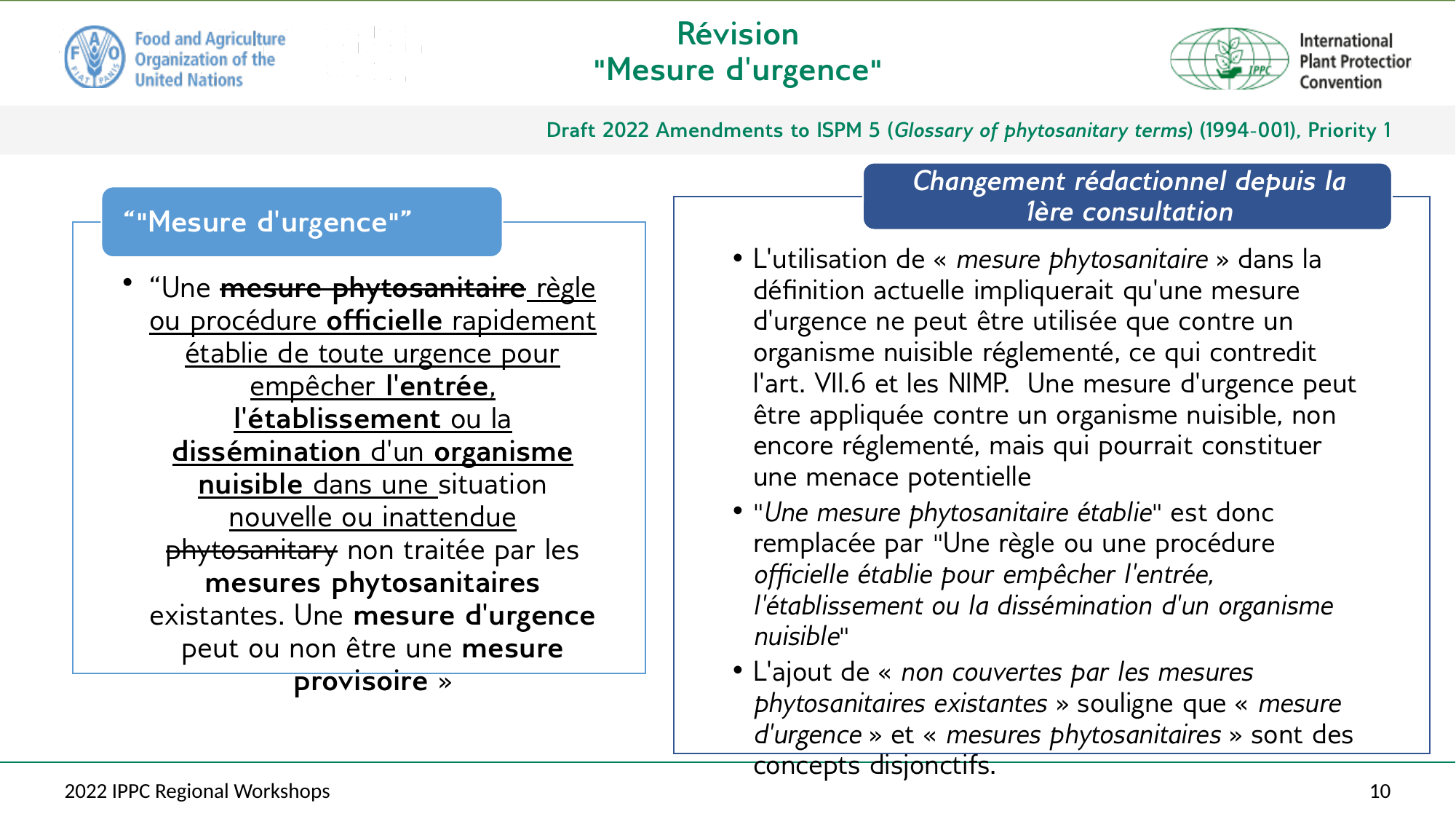

# Révision "Mesure d'urgence"
L'utilisation de « mesure phytosanitaire » dans la définition actuelle impliquerait qu'une mesure d'urgence ne peut être utilisée que contre un organisme nuisible réglementé, ce qui contredit l'art. VII.6 et les NIMP.  Une mesure d'urgence peut être appliquée contre un organisme nuisible, non encore réglementé, mais qui pourrait constituer une menace potentielle
"Une mesure phytosanitaire établie" est donc remplacée par "Une règle ou une procédure officielle établie pour empêcher l'entrée, l'établissement ou la dissémination d'un organisme nuisible"
L'ajout de « non couvertes par les mesures phytosanitaires existantes » souligne que « mesure d'urgence » et « mesures phytosanitaires » sont des concepts disjonctifs.
Changement rédactionnel depuis la 1ère consultation
“Une mesure phytosanitaire règle ou procédure officielle rapidement établie de toute urgence pour empêcher l'entrée, l'établissement ou la dissémination d'un organisme nuisible dans une situation nouvelle ou inattendue phytosanitary non traitée par les mesures phytosanitaires existantes. Une mesure d'urgence peut ou non être une mesure provisoire »
“"Mesure d'urgence"”